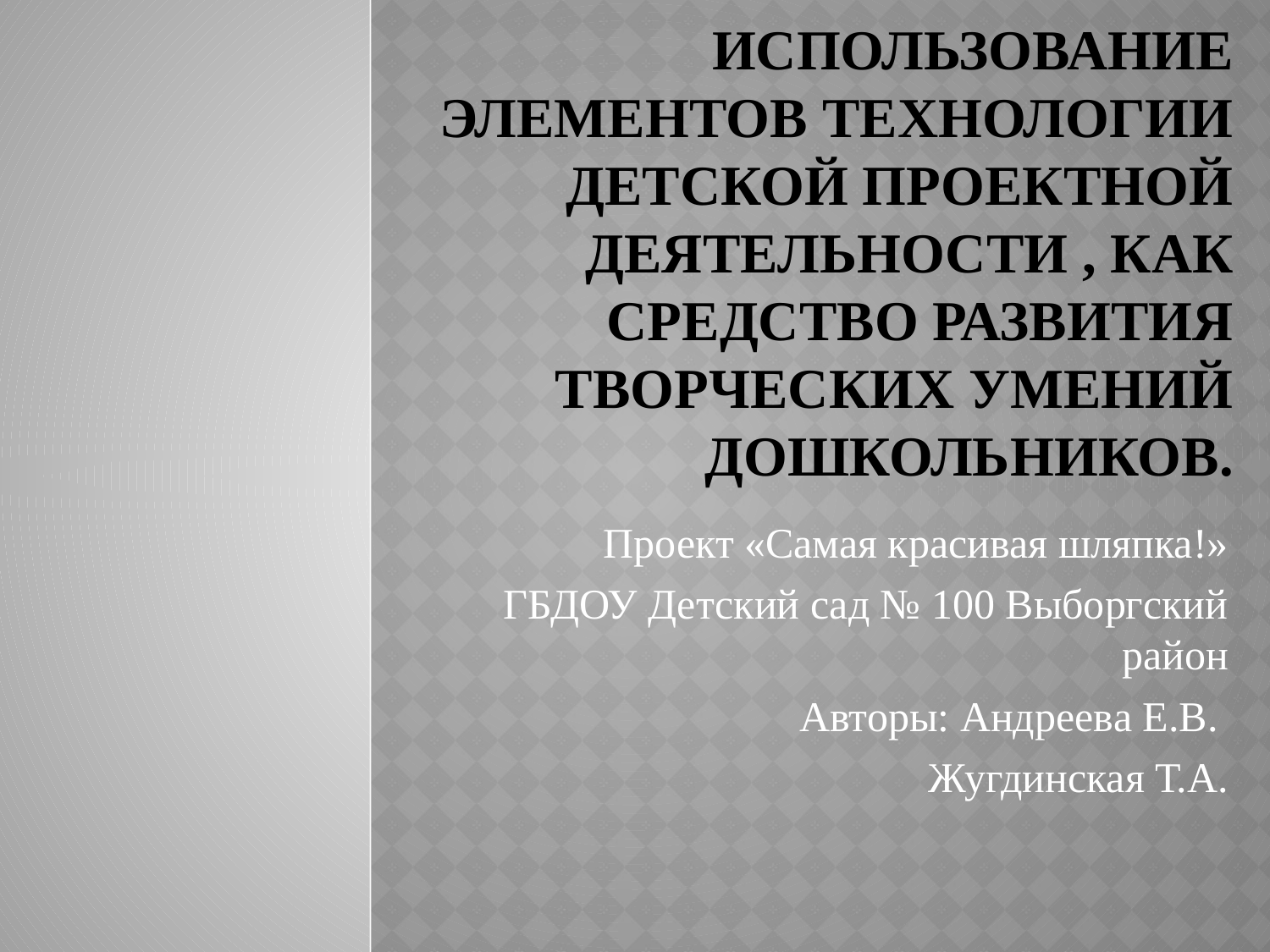

# Использование элементов технологии детской проектной деятельности , как средство развития творческих умений дошкольников.
Проект «Самая красивая шляпка!»
ГБДОУ Детский сад № 100 Выборгский район
Авторы: Андреева Е.В.
Жугдинская Т.А.